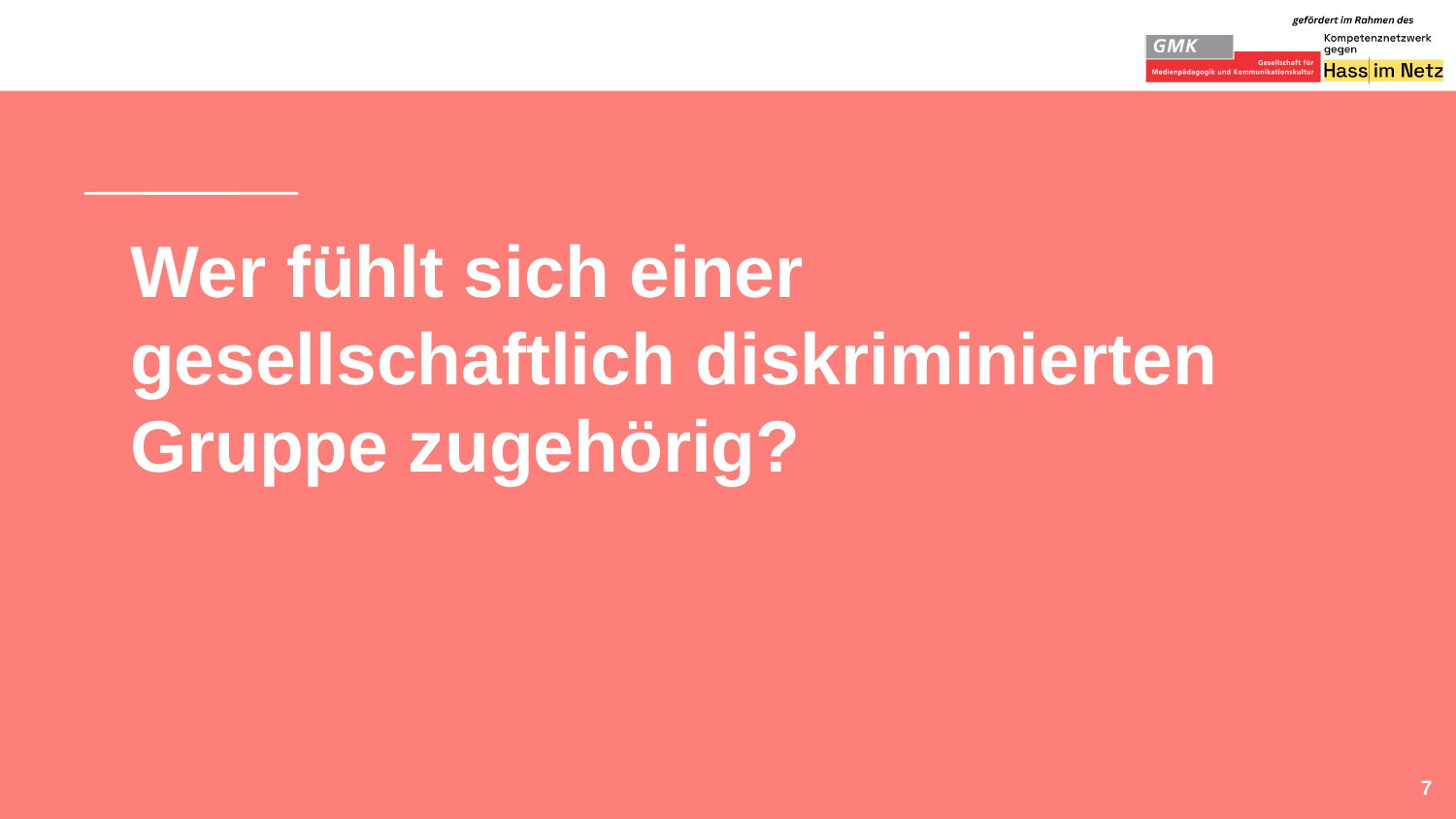

# Wer fühlt sich einer gesellschaftlich diskriminierten Gruppe zugehörig?
7